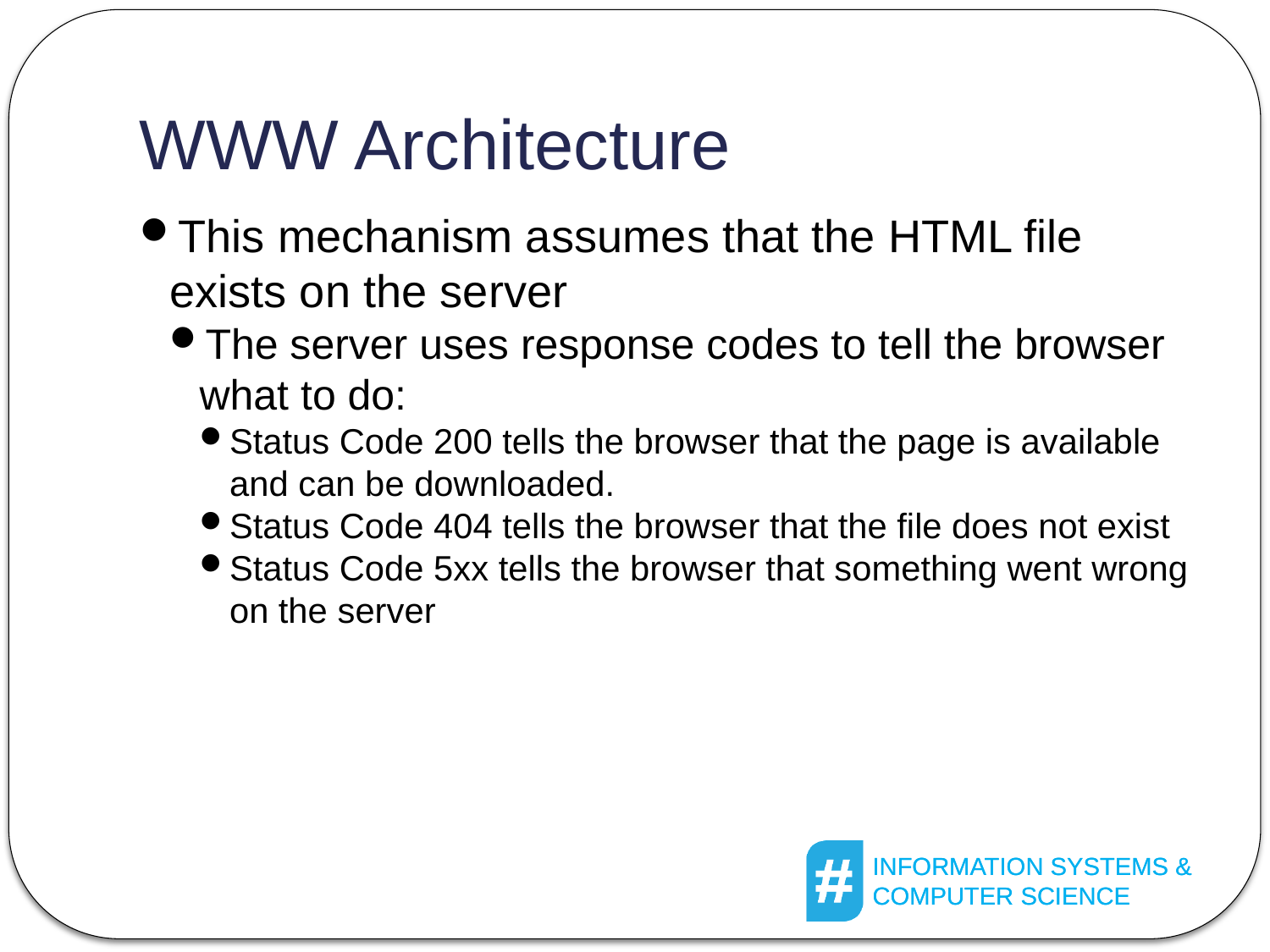

WWW Architecture
This mechanism assumes that the HTML file exists on the server
The server uses response codes to tell the browser what to do:
Status Code 200 tells the browser that the page is available and can be downloaded.
Status Code 404 tells the browser that the file does not exist
Status Code 5xx tells the browser that something went wrong on the server